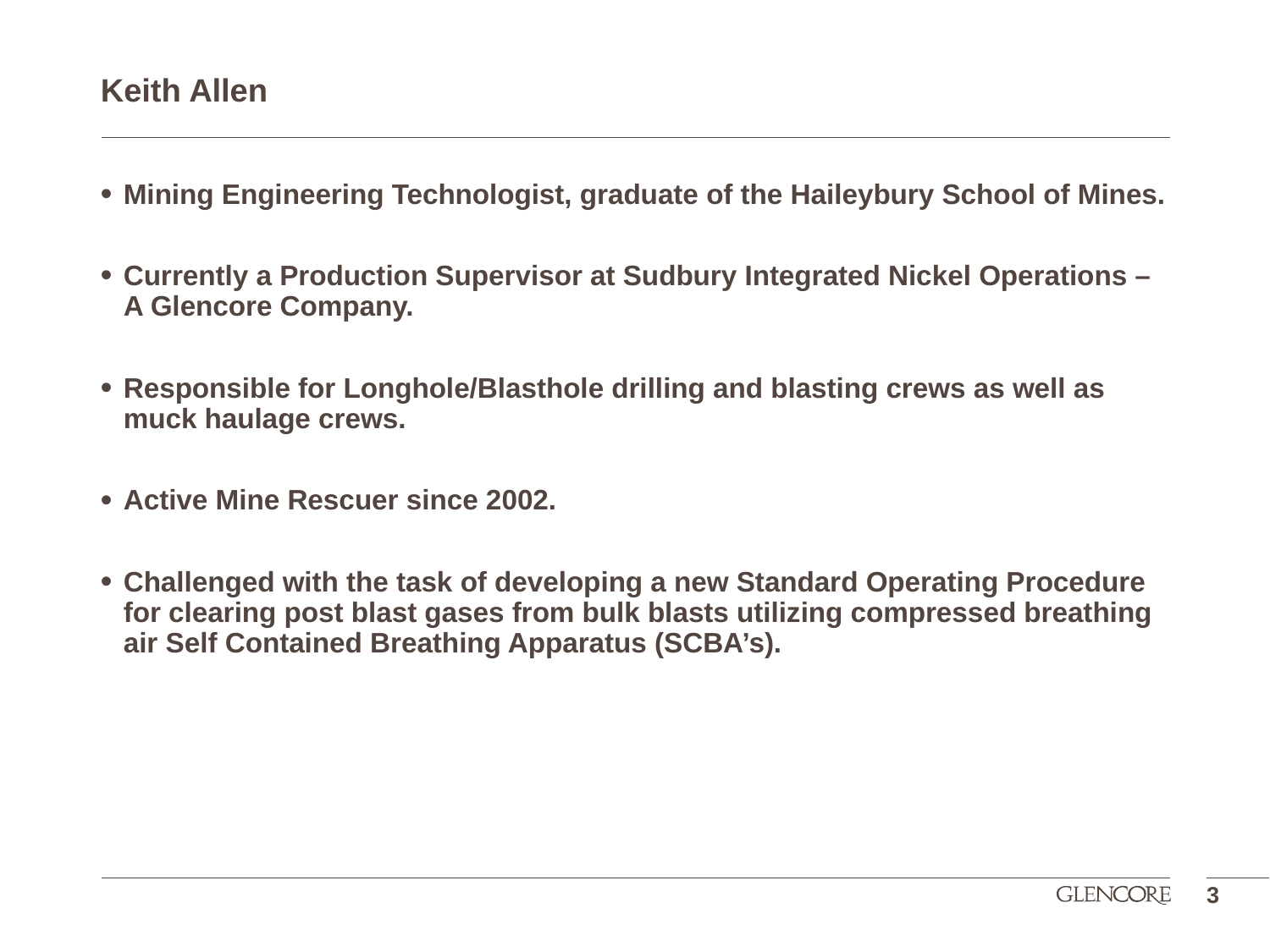

# Keith Allen
Mining Engineering Technologist, graduate of the Haileybury School of Mines.

Currently a Production Supervisor at Sudbury Integrated Nickel Operations – A Glencore Company.

Responsible for Longhole/Blasthole drilling and blasting crews as well as muck haulage crews.

Active Mine Rescuer since 2002.

Challenged with the task of developing a new Standard Operating Procedure for clearing post blast gases from bulk blasts utilizing compressed breathing air Self Contained Breathing Apparatus (SCBA’s).
3